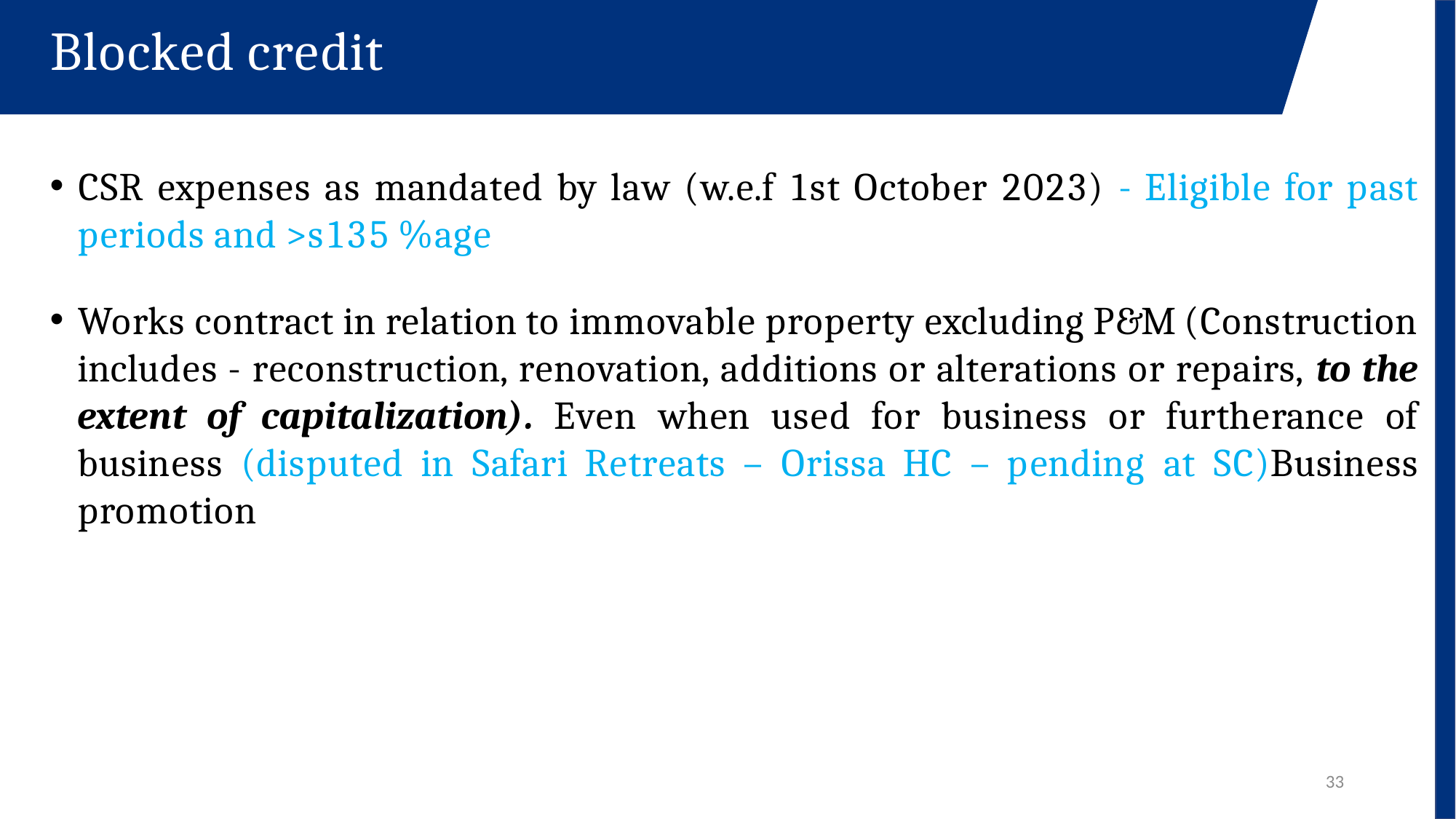

Blocked credit
CSR expenses as mandated by law (w.e.f 1st October 2023) - Eligible for past periods and >s135 %age

Works contract in relation to immovable property excluding P&M (Construction includes - reconstruction, renovation, additions or alterations or repairs, to the extent of capitalization). Even when used for business or furtherance of business (disputed in Safari Retreats – Orissa HC – pending at SC)Business promotion

33